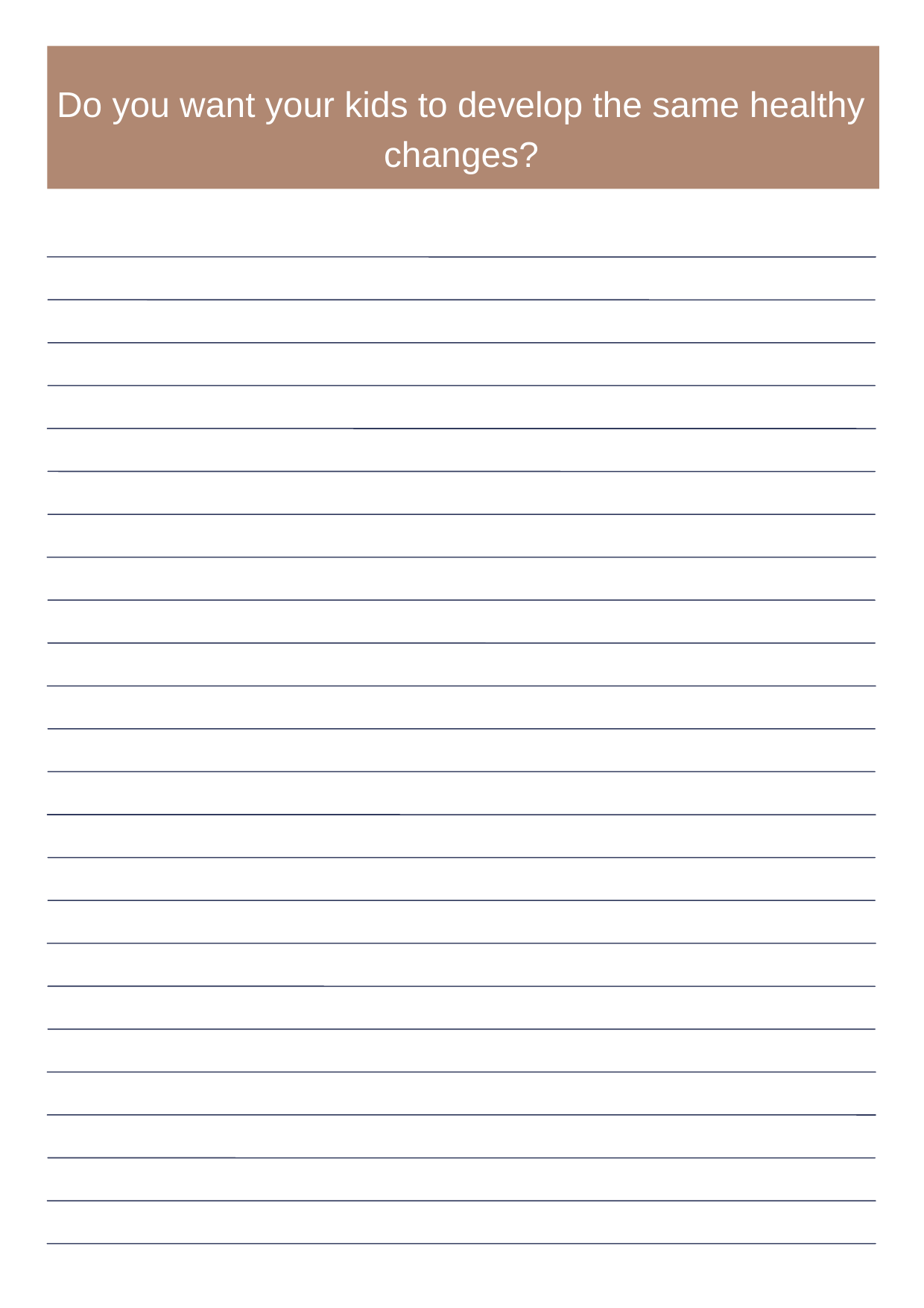

Do you want your kids to develop the same healthy changes?